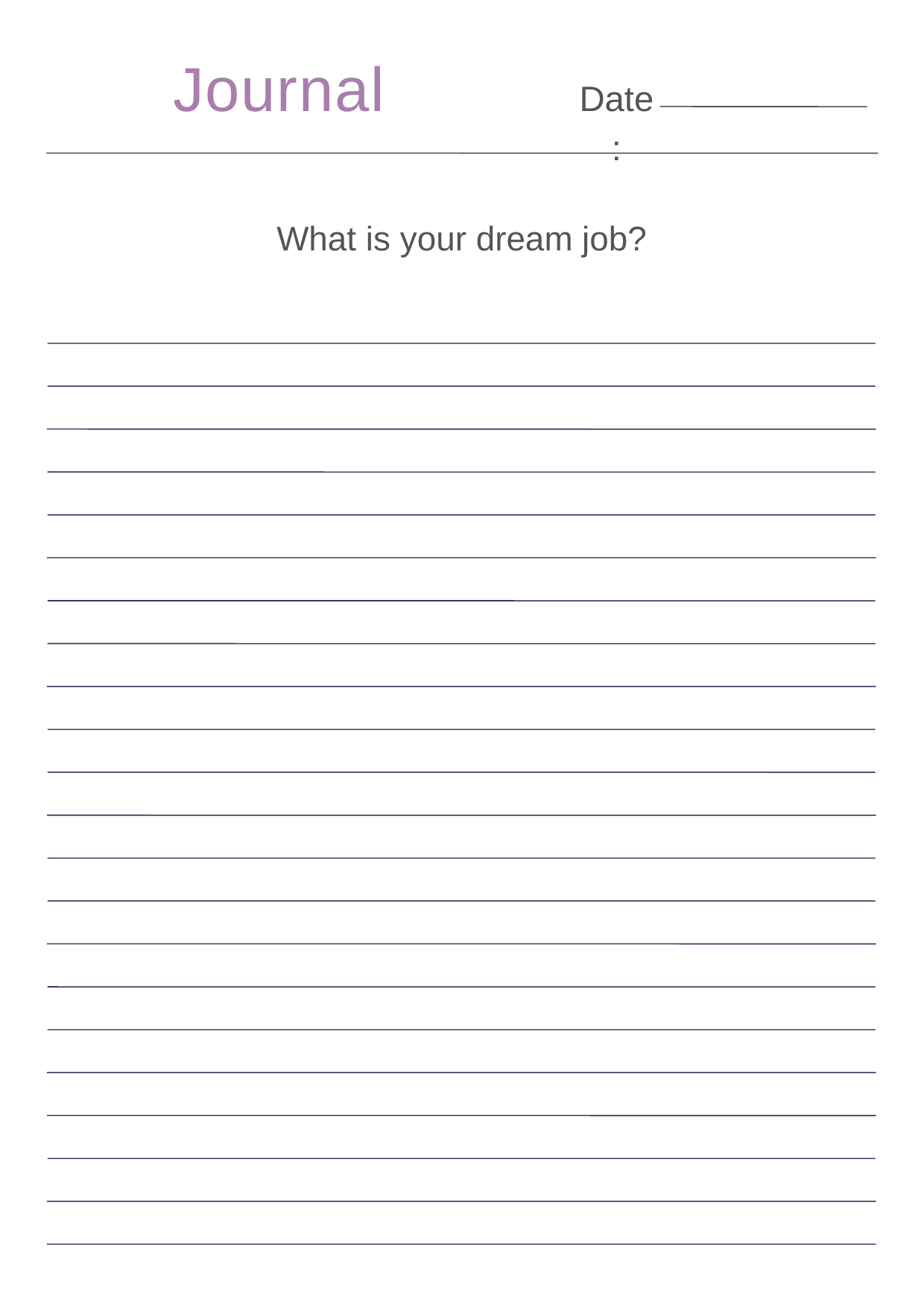

Journal
Date:

What is your dream job?